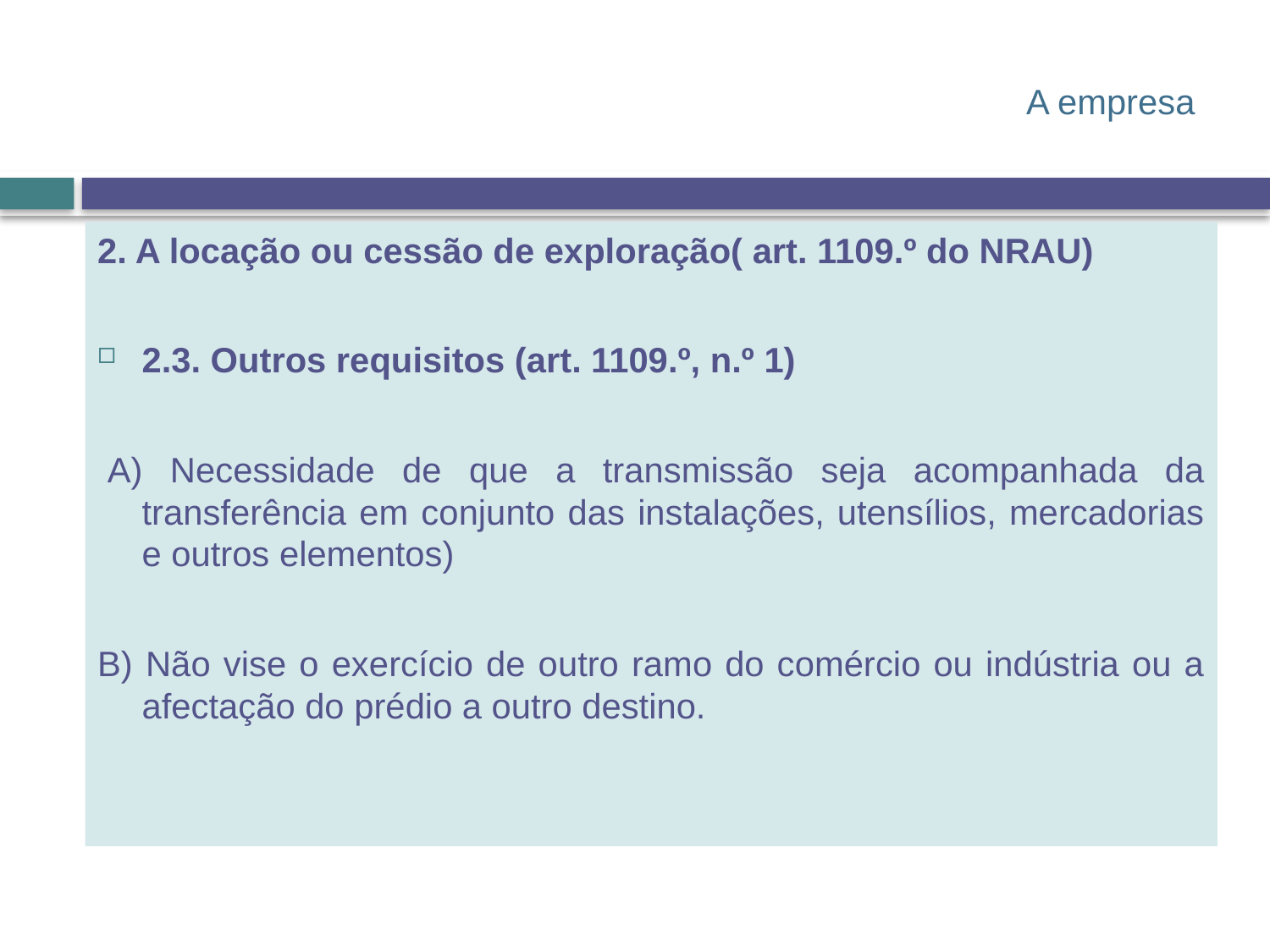

# A empresa
2. A locação ou cessão de exploração( art. 1109.º do NRAU)

2.3. Outros requisitos (art. 1109.º, n.º 1)

 A) Necessidade de que a transmissão seja acompanhada da transferência em conjunto das instalações, utensílios, mercadorias e outros elementos)

B) Não vise o exercício de outro ramo do comércio ou indústria ou a afectação do prédio a outro destino.